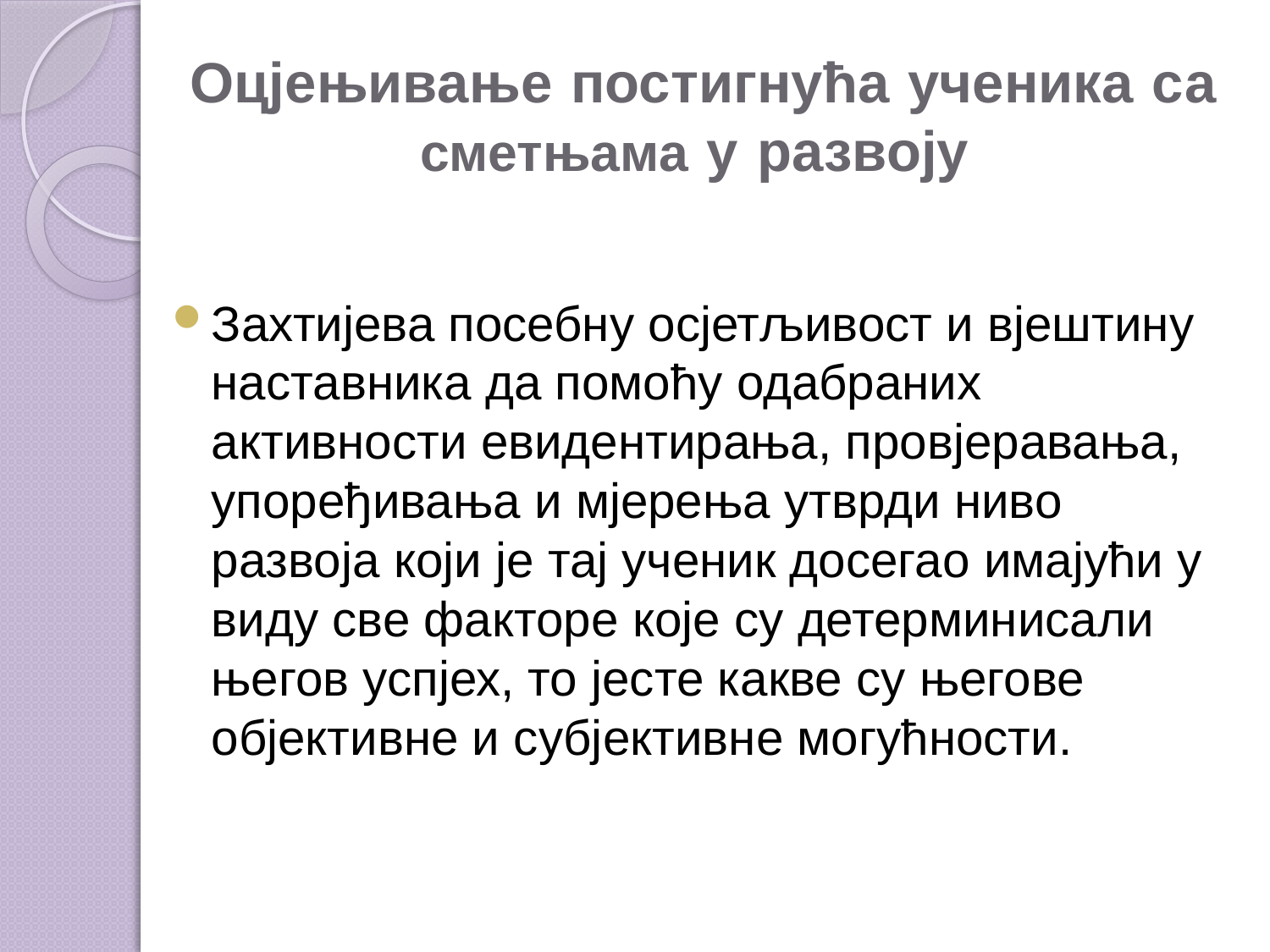

# Оцјењивање постигнућа ученика са сметњама у развоју
Захтијева посебну осјетљивост и вјештину наставника да помоћу одабраних активности евидентирања, провјеравања, упоређивања и мјерења утврди ниво развоја који је тај ученик досегао имајући у виду све факторе које су детерминисали његов успјех, то јесте какве су његове објективне и субјективне могућности.